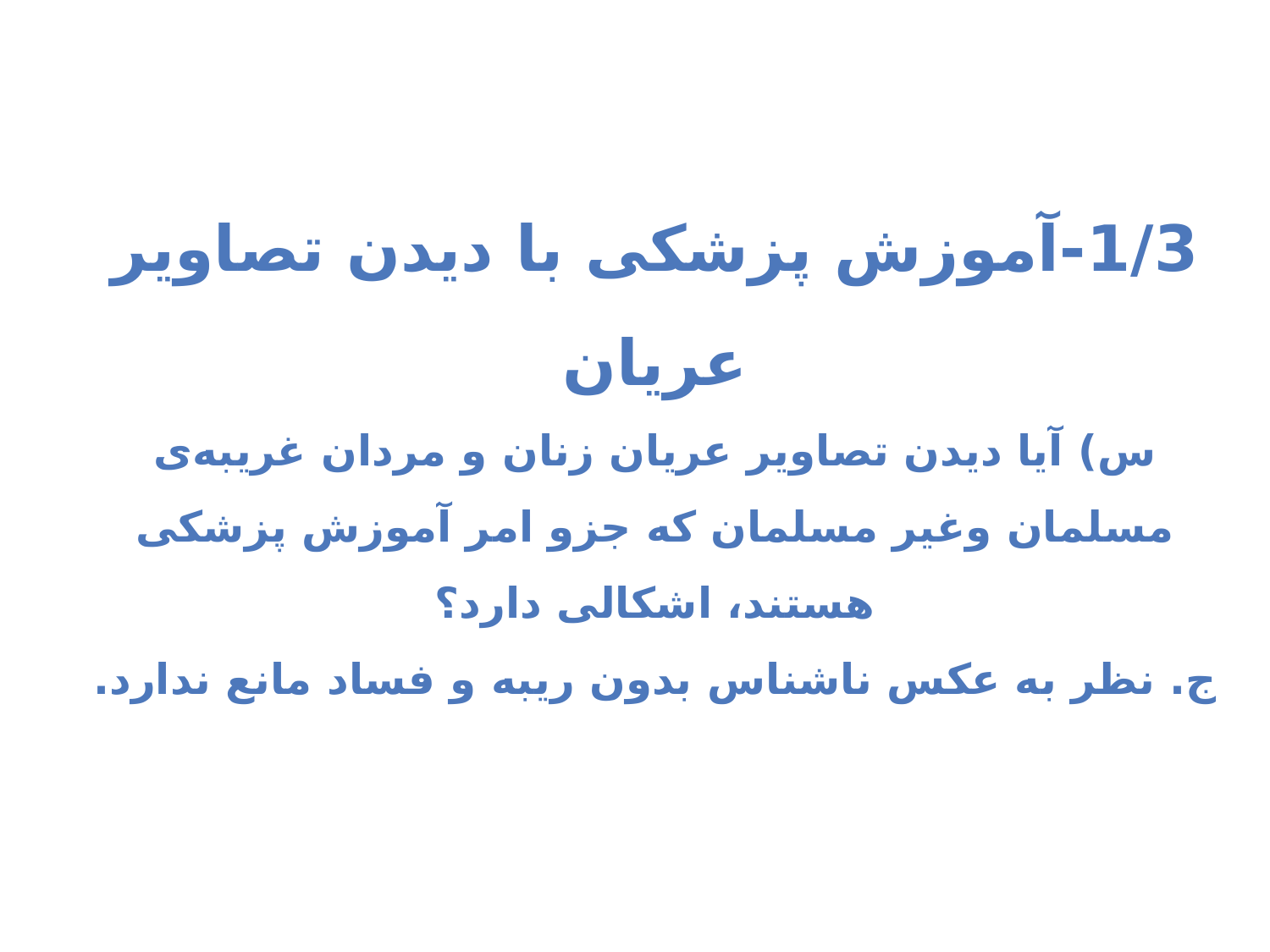

1/3-آموزش پزشکی با دیدن تصاویر عریان
س) آیا دیدن تصاویر عریان زنان و مردان غریبه‌ی مسلمان وغیر مسلمان که جزو امر آموزش پزشکی هستند، اشکالی دارد؟
ج. نظر به عکس ناشناس بدون ریبه و فساد مانع ندارد.